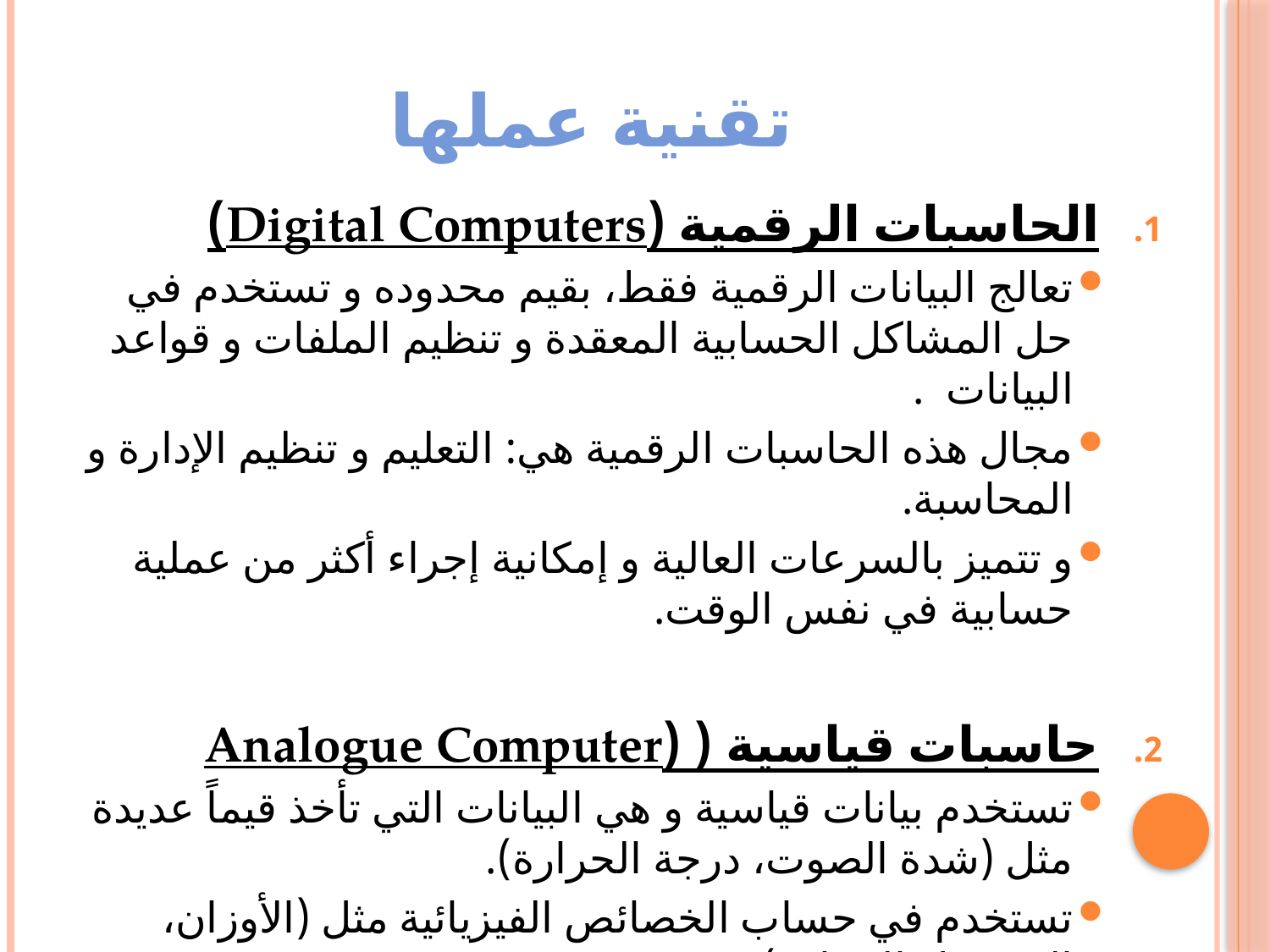

# تقنية عملها
الحاسبات الرقمية (Digital Computers)
تعالج البيانات الرقمية فقط، بقيم محدوده و تستخدم في حل المشاكل الحسابية المعقدة و تنظيم الملفات و قواعد البيانات  .
مجال هذه الحاسبات الرقمية هي: التعليم و تنظيم الإدارة و المحاسبة.
و تتميز بالسرعات العالية و إمكانية إجراء أكثر من عملية حسابية في نفس الوقت.

حاسبات قياسية ( (Analogue Computer
تستخدم بيانات قياسية و هي البيانات التي تأخذ قيماً عديدة مثل (شدة الصوت، درجة الحرارة).
تستخدم في حساب الخصائص الفيزيائية مثل (الأوزان، الضغوط، الحرارة)
تستخدم في المراكز العلمية و الطبية و مراكز الأرصاد الجوية